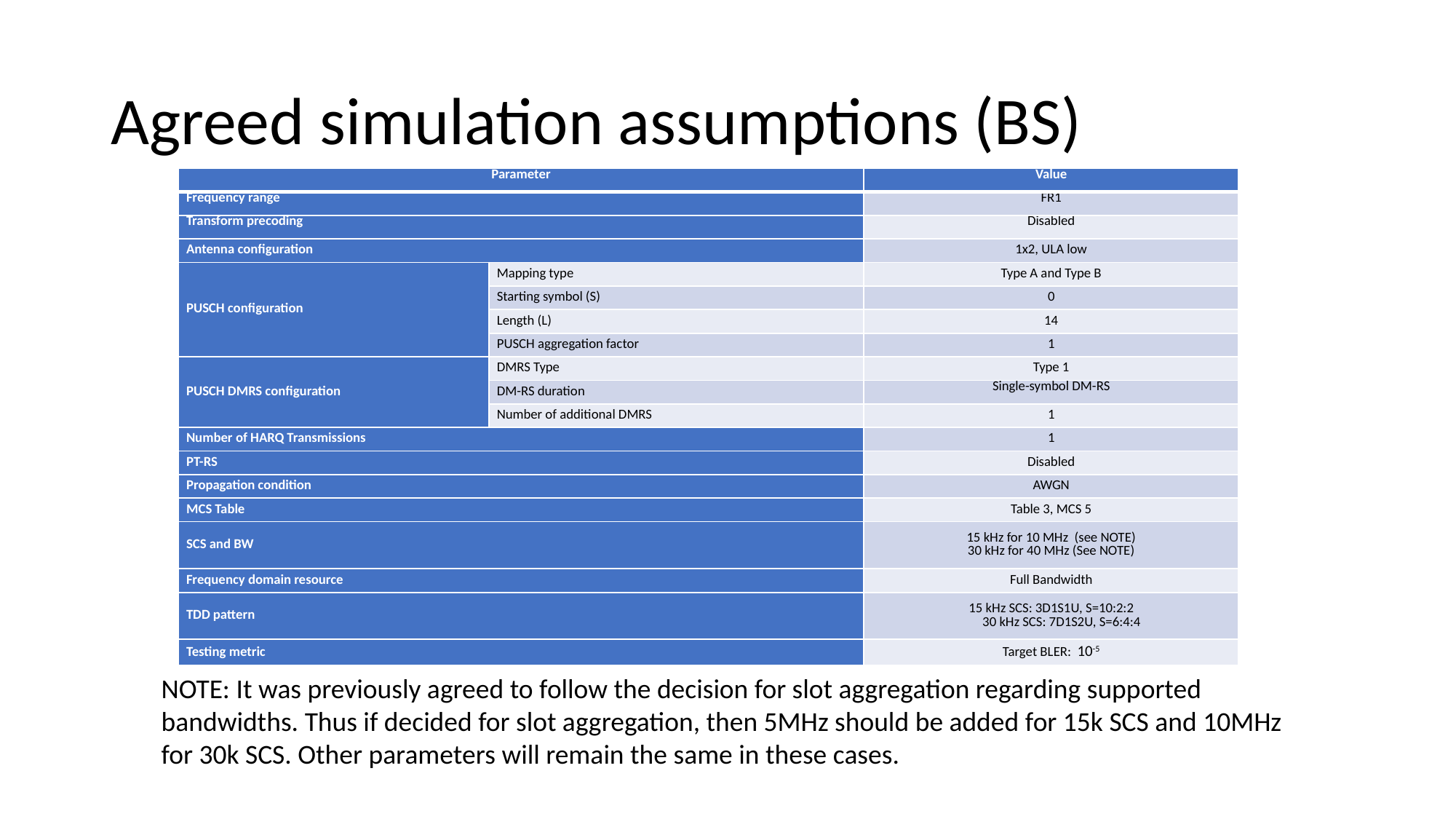

# Agreed simulation assumptions (BS)
| Parameter |  | Value |
| --- | --- | --- |
| Frequency range |  | FR1 |
| Transform precoding |  | Disabled |
| Antenna configuration |  | 1x2, ULA low |
| PUSCH configuration | Mapping type | Type A and Type B |
|  | Starting symbol (S) | 0 |
|  | Length (L) | 14 |
|  | PUSCH aggregation factor | 1 |
| PUSCH DMRS configuration | DMRS Type | Type 1 |
|  | DM-RS duration | Single-symbol DM-RS |
|  | Number of additional DMRS | 1 |
| Number of HARQ Transmissions |  | 1 |
| PT-RS |  | Disabled |
| Propagation condition |  | AWGN |
| MCS Table |  | Table 3, MCS 5 |
| SCS and BW |  | 15 kHz for 10 MHz (see NOTE) 30 kHz for 40 MHz (See NOTE) |
| Frequency domain resource |  | Full Bandwidth |
| TDD pattern |  | 15 kHz SCS: 3D1S1U, S=10:2:2 30 kHz SCS: 7D1S2U, S=6:4:4 |
| Testing metric |  | Target BLER: 10-5 |
NOTE: It was previously agreed to follow the decision for slot aggregation regarding supported bandwidths. Thus if decided for slot aggregation, then 5MHz should be added for 15k SCS and 10MHz for 30k SCS. Other parameters will remain the same in these cases.